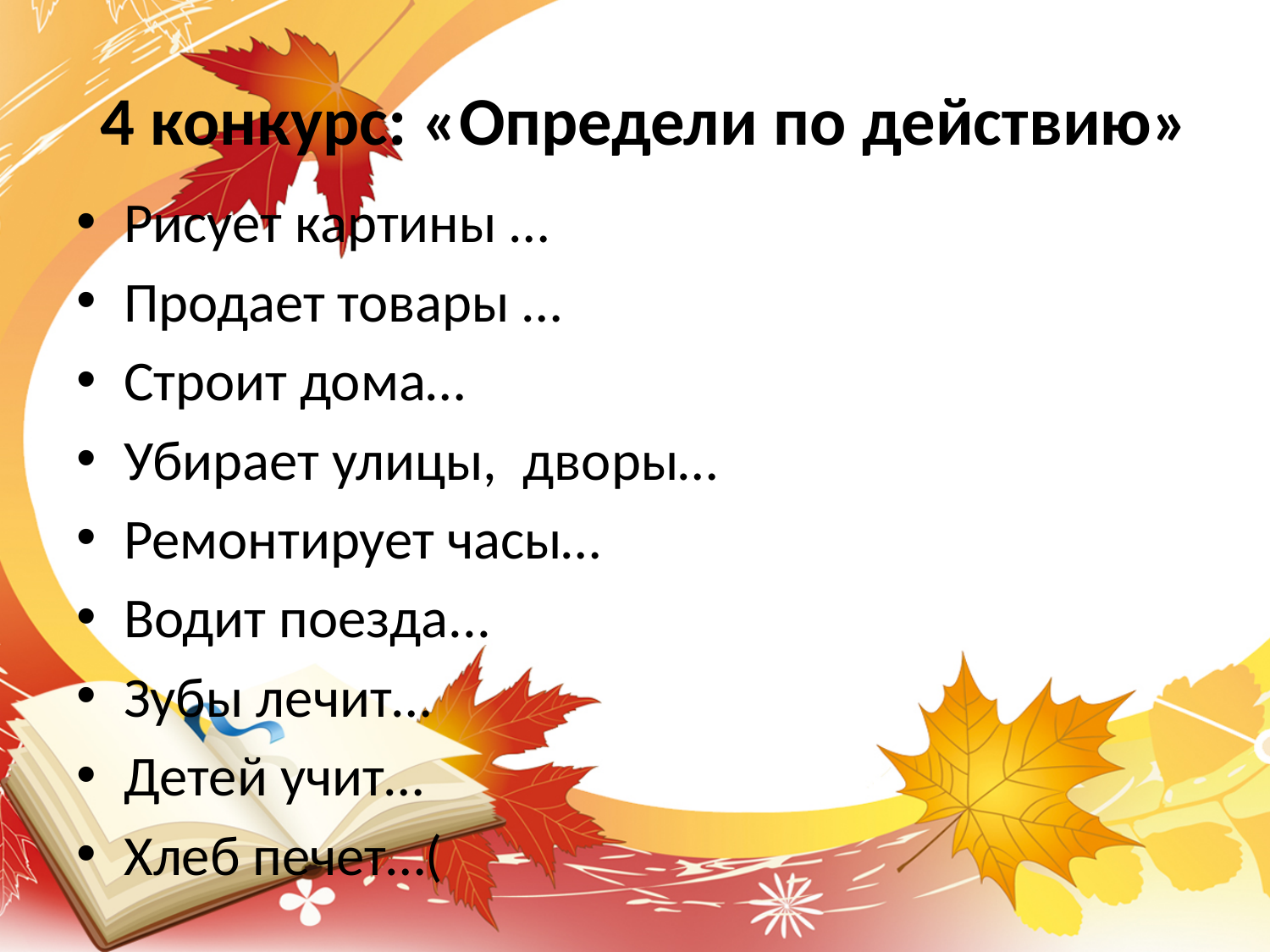

# 4 конкурс: «Определи по действию»
Рисует картины …
Продает товары …
Строит дома…
Убирает улицы,  дворы…
Ремонтирует часы…
Водит поезда...
Зубы лечит…
Детей учит…
Хлеб печет…(